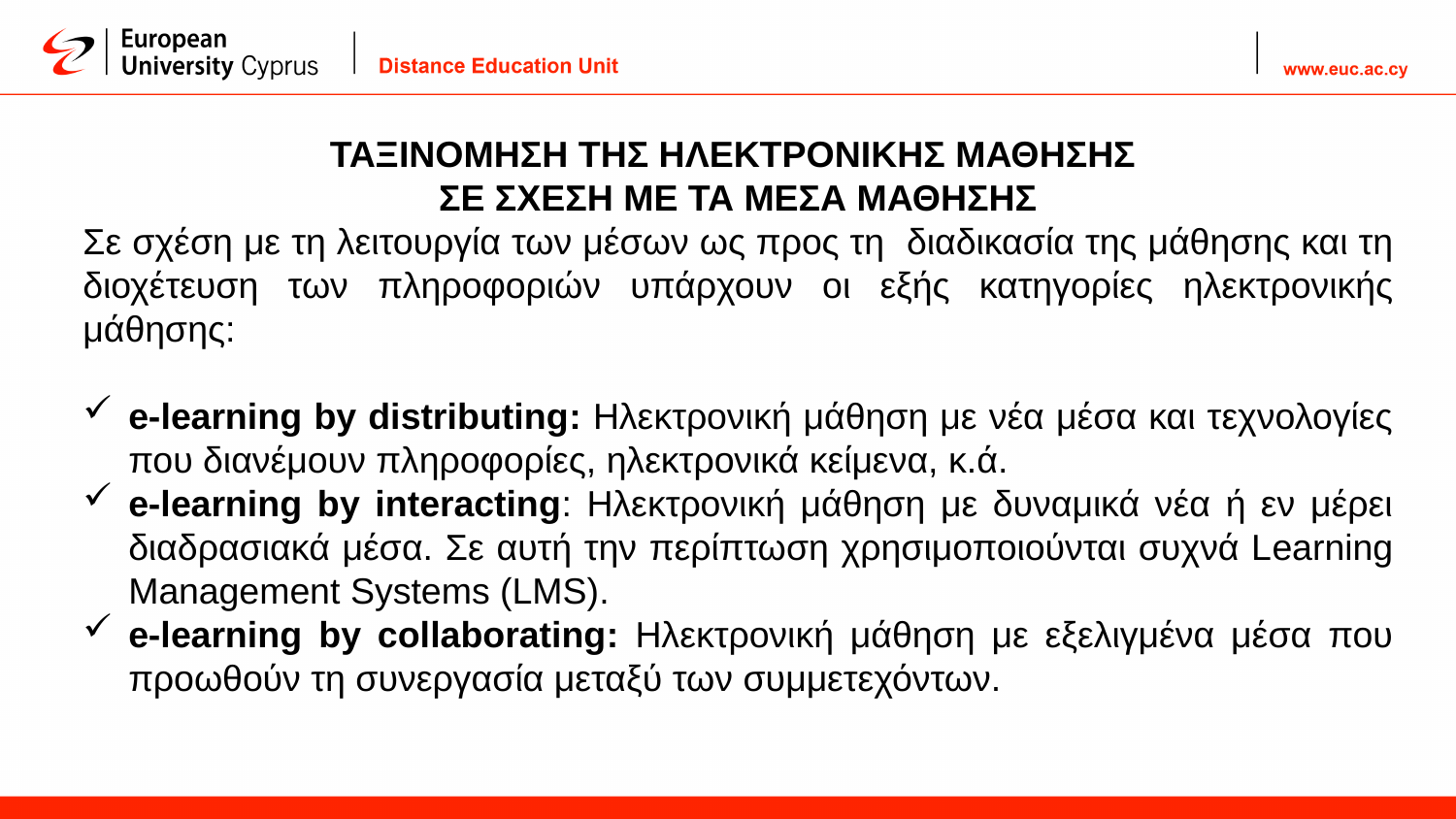

ΤΑΞΙΝΟΜΗΣΗ ΤΗΣ ΗΛΕΚΤΡΟΝΙΚΗΣ ΜΑΘΗΣΗΣ
ΣΕ ΣΧΕΣΗ ΜΕ ΤΑ ΜΕΣΑ ΜΑΘΗΣΗΣ
Σε σχέση με τη λειτουργία των μέσων ως προς τη  διαδικασία της μάθησης και τη διοχέτευση των πληροφοριών υπάρχουν οι εξής κατηγορίες ηλεκτρονικής μάθησης:

e-learning by distributing: Ηλεκτρονική μάθηση με νέα μέσα και τεχνολογίες που διανέμουν πληροφορίες, ηλεκτρονικά κείμενα, κ.ά.
e-learning by interacting: Ηλεκτρονική μάθηση με δυναμικά νέα ή εν μέρει διαδρασιακά μέσα. Σε αυτή την περίπτωση χρησιμοποιούνται συχνά Learning Management Systems (LMS).
e-learning by collaborating: Ηλεκτρονική μάθηση με εξελιγμένα μέσα που προωθούν τη συνεργασία μεταξύ των συμμετεχόντων.